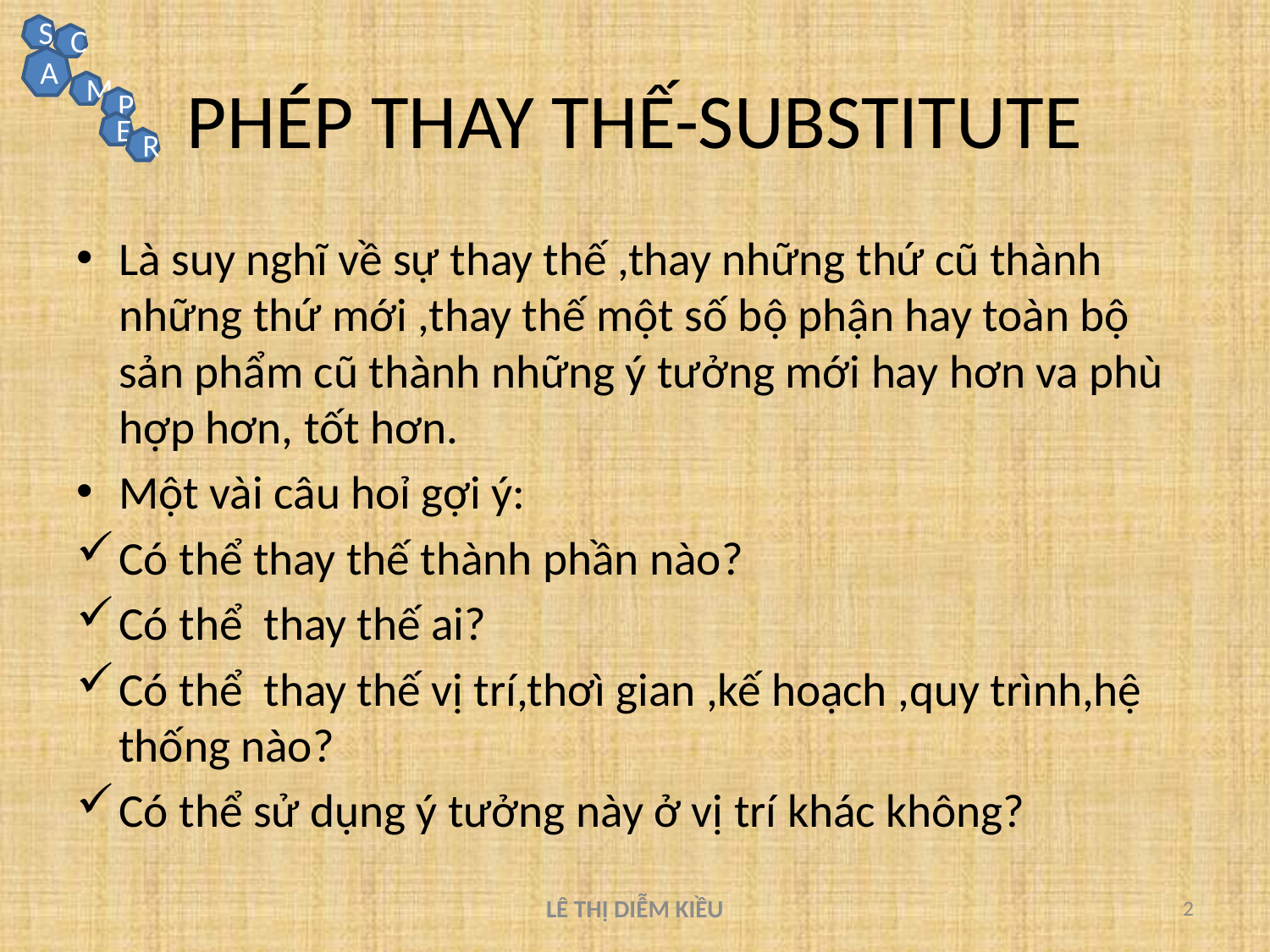

# PHÉP THAY THẾ-SUBSTITUTE
Là suy nghĩ về sự thay thế ,thay những thứ cũ thành những thứ mới ,thay thế một số bộ phận hay toàn bộ sản phẩm cũ thành những ý tưởng mới hay hơn va phù hợp hơn, tốt hơn.
Một vài câu hoỉ gợi ý:
Có thể thay thế thành phần nào?
Có thể  thay thế ai?
Có thể  thay thế vị trí,thơì gian ,kế hoạch ,quy trình,hệ thống nào?
Có thể sử dụng ý tưởng này ở vị trí khác không?
LÊ THỊ DIỄM KIỀU
2